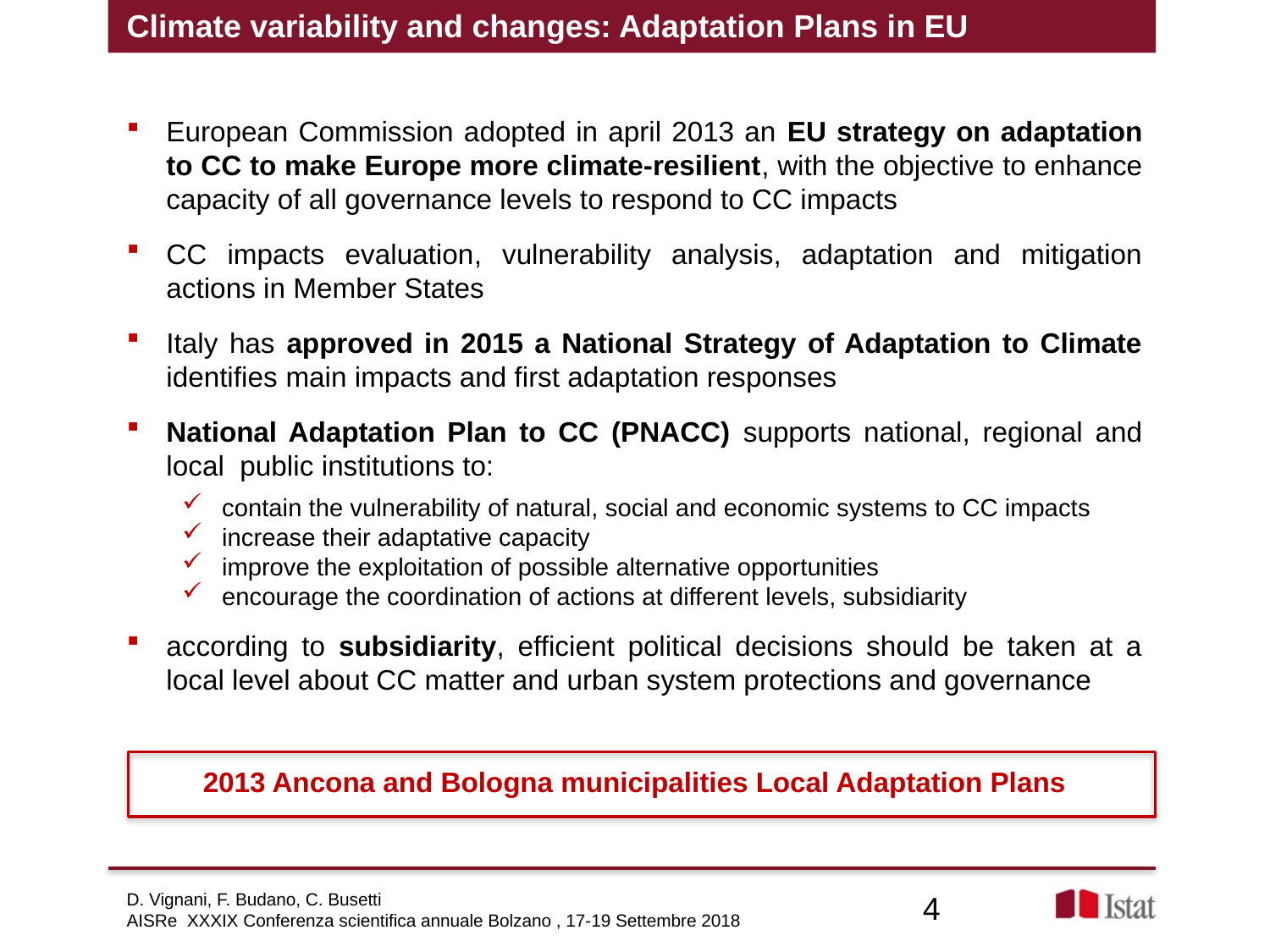

Climate variability and changes: Adaptation Plans in EU

European Commission adopted in april 2013 an EU strategy on adaptation to CC to make Europe more climate-resilient, with the objective to enhance capacity of all governance levels to respond to CC impacts
CC impacts evaluation, vulnerability analysis, adaptation and mitigation actions in Member States
Italy has approved in 2015 a National Strategy of Adaptation to Climate identifies main impacts and first adaptation responses
National Adaptation Plan to CC (PNACC) supports national, regional and local  public institutions to:
contain the vulnerability of natural, social and economic systems to CC impacts
increase their adaptative capacity
improve the exploitation of possible alternative opportunities
encourage the coordination of actions at different levels, subsidiarity
according to subsidiarity, efficient political decisions should be taken at a local level about CC matter and urban system protections and governance

2013 Ancona and Bologna municipalities Local Adaptation Plans

D. Vignani, F. Budano, C. Busetti
AISRe  XXXIX Conferenza scientifica annuale Bolzano , 17-19 Settembre 2018
4